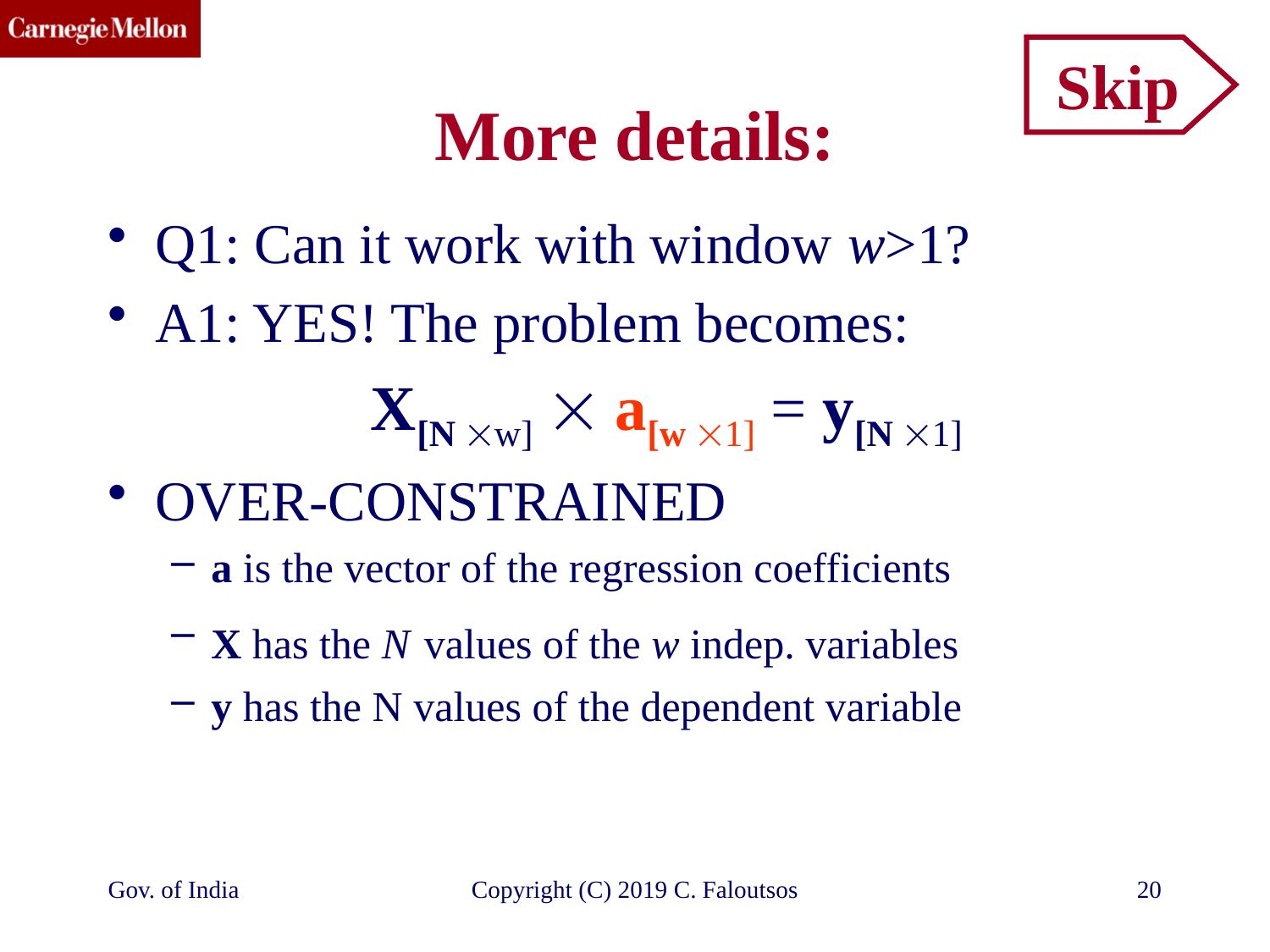

Skip
# More details:
Q1: Can it work with window w>1?
A1: YES! The problem becomes:
X[N ×w] × a[w ×1] = y[N ×1]
OVER-CONSTRAINED
a is the vector of the regression coefficients
X has the N values of the w indep. variables
y has the N values of the dependent variable

Gov. of India
Copyright (C) 2019 C. Faloutsos
20